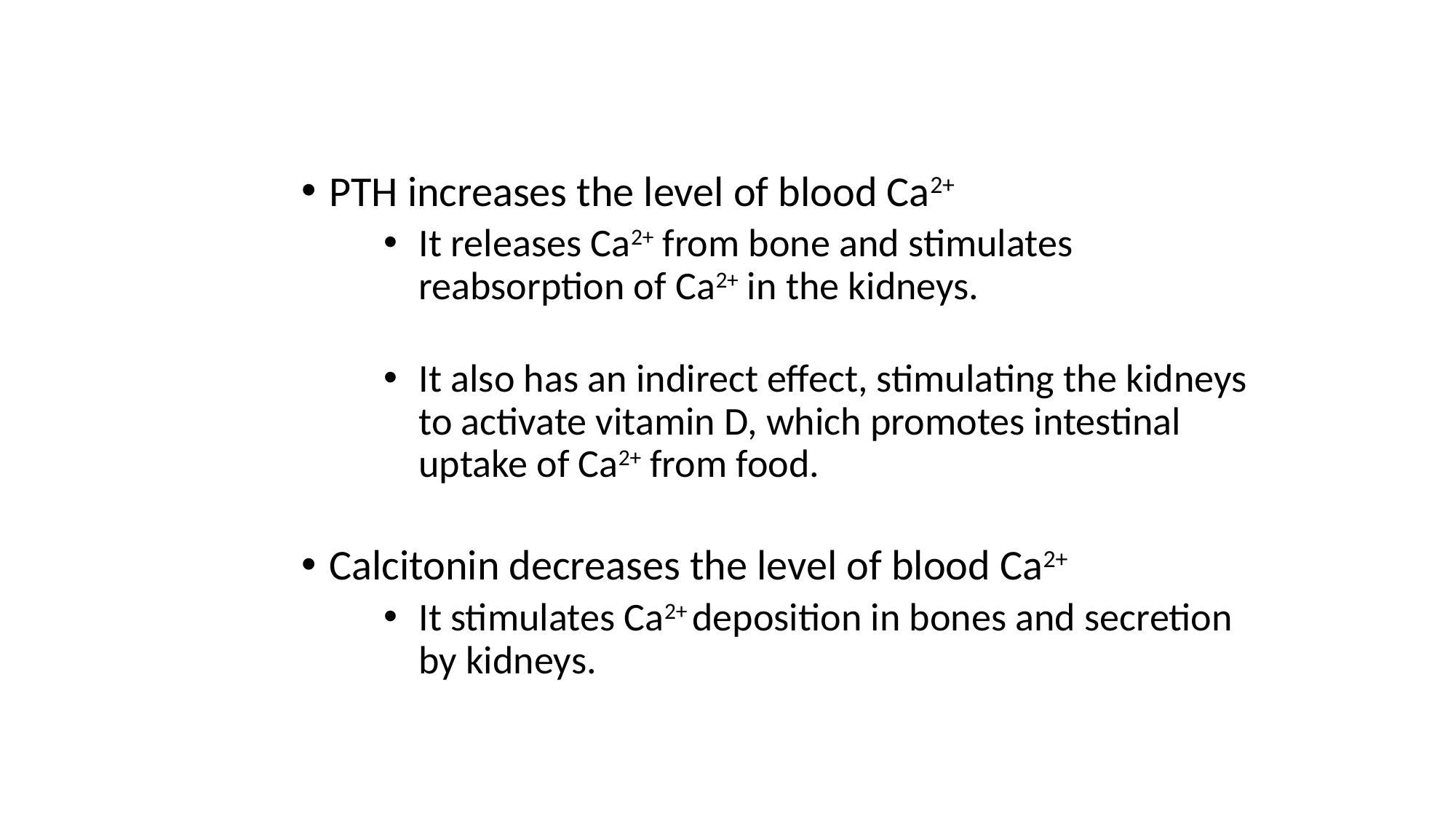

# Homeostasis in blood calcium levels
PTH increases the level of blood Ca2+
It releases Ca2+ from bone and stimulates reabsorption of Ca2+ in the kidneys.
It also has an indirect effect, stimulating the kidneys to activate vitamin D, which promotes intestinal uptake of Ca2+ from food.
Calcitonin decreases the level of blood Ca2+
It stimulates Ca2+ deposition in bones and secretion by kidneys.